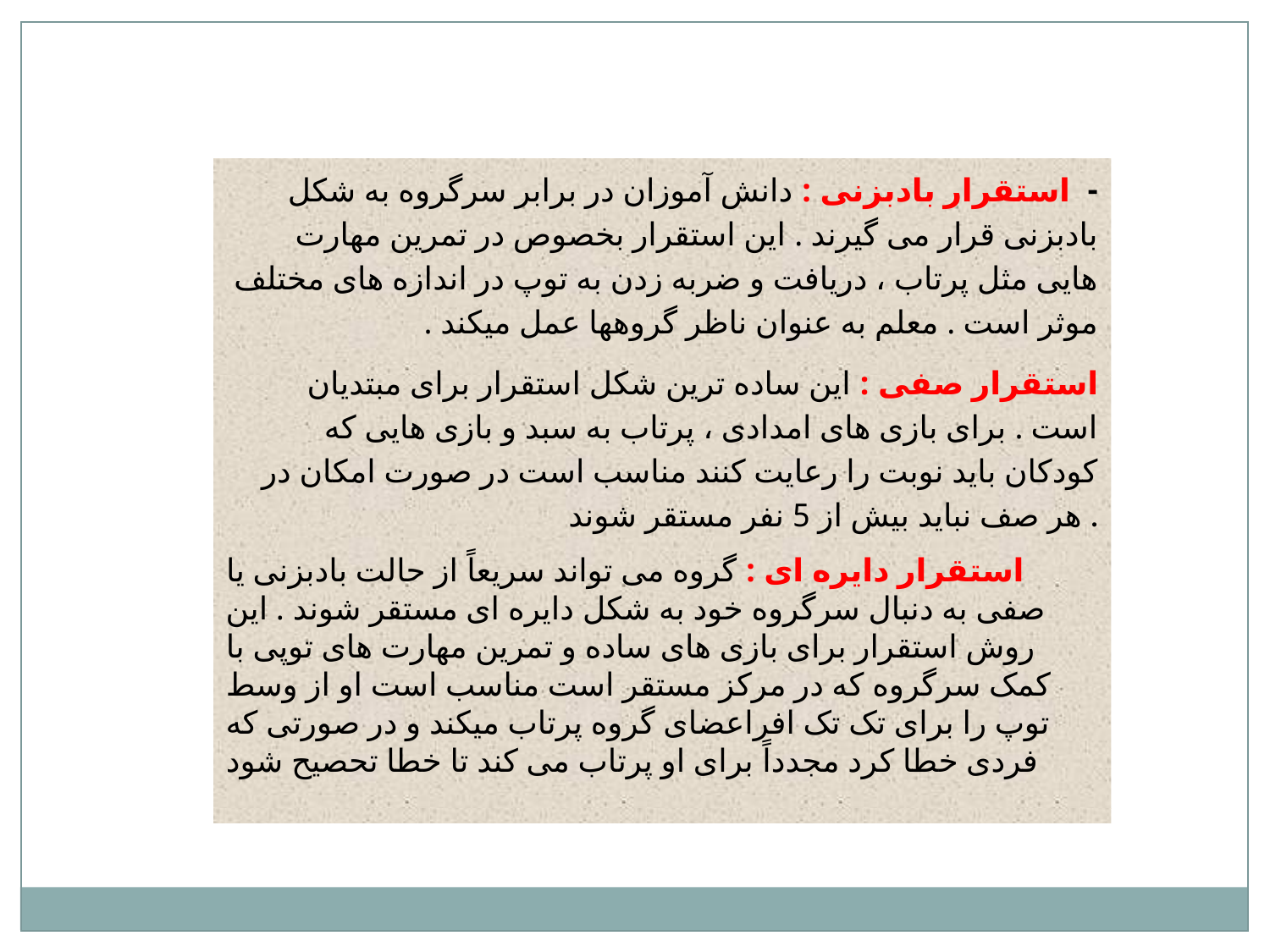

-  استقرار بادبزنی : دانش آموزان در برابر سرگروه به شکل بادبزنی قرار می گیرند . این استقرار بخصوص در تمرین مهارت هایی مثل پرتاب ، دریافت و ضربه زدن به توپ در اندازه های مختلف موثر است . معلم به عنوان ناظر گروهها عمل میکند .
  استقرار صفی : این ساده ترین شکل استقرار برای مبتدیان است . برای بازی های امدادی ، پرتاب به سبد و بازی هایی که کودکان باید نوبت را رعایت کنند مناسب است در صورت امکان در هر صف نباید بیش از 5 نفر مستقر شوند .
استقرار دایره ای : گروه می تواند سریعاً از حالت بادبزنی یا صفی به دنبال سرگروه خود به شکل دایره ای مستقر شوند . این روش استقرار برای بازی های ساده و تمرین مهارت های توپی با کمک سرگروه که در مرکز مستقر است مناسب است او از وسط توپ را برای تک تک افراعضای گروه پرتاب میکند و در صورتی که فردی خطا کرد مجدداً برای او پرتاب می کند تا خطا تحصیح شود